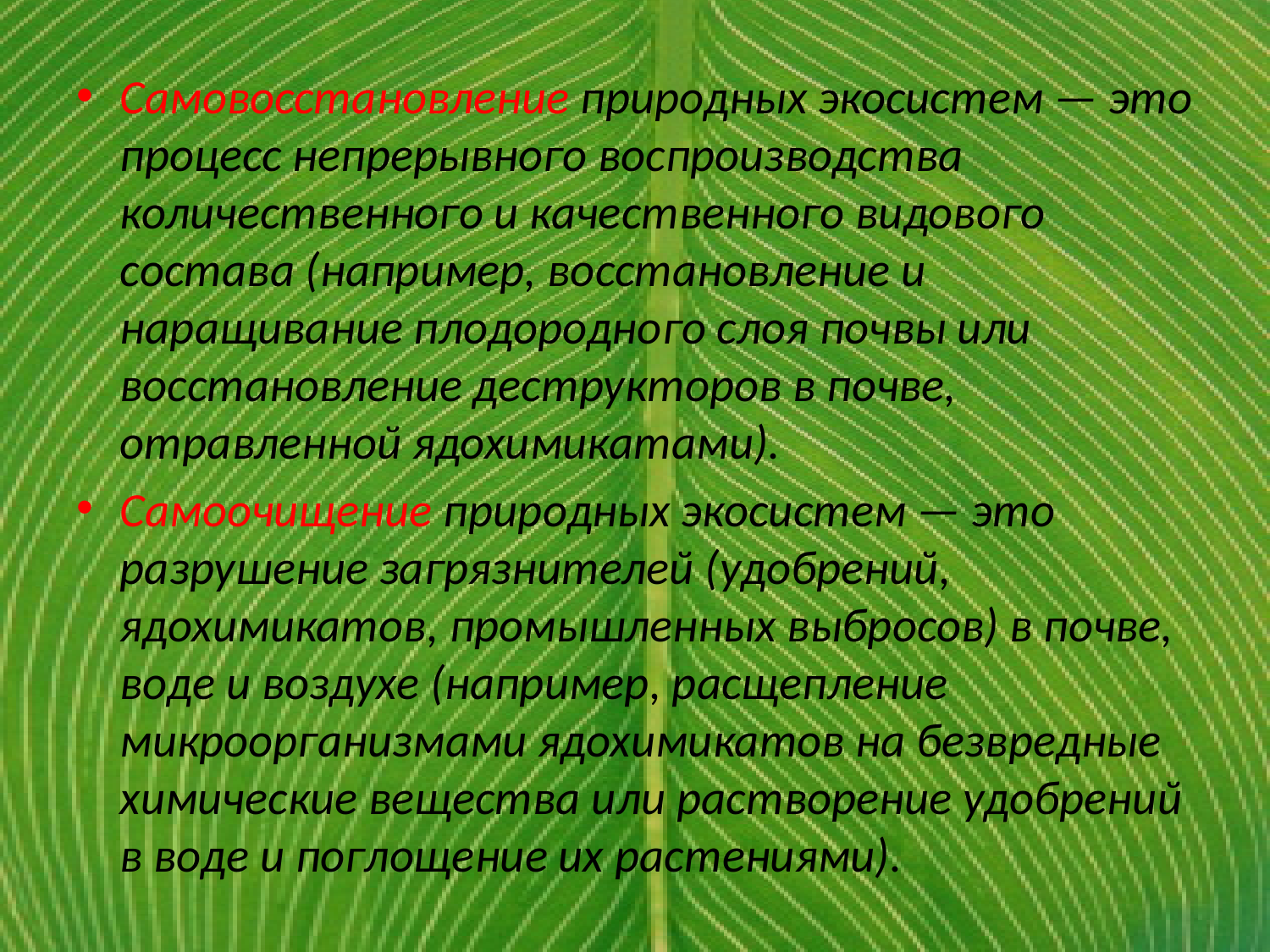

Самовосстановление природных экосистем — это процесс непрерывного воспроизводства количественного и качественного видового состава (например, восстановление и наращивание плодородного слоя почвы или восстановление деструкторов в почве, отравленной ядохимикатами).
Самоочищение природных экосистем — это разрушение загрязнителей (удобрений, ядохимикатов, промышленных выбросов) в почве, воде и воздухе (например, расщепление микроорганизмами ядохимикатов на безвредные химические вещества или растворение удобрений в воде и поглощение их растениями).